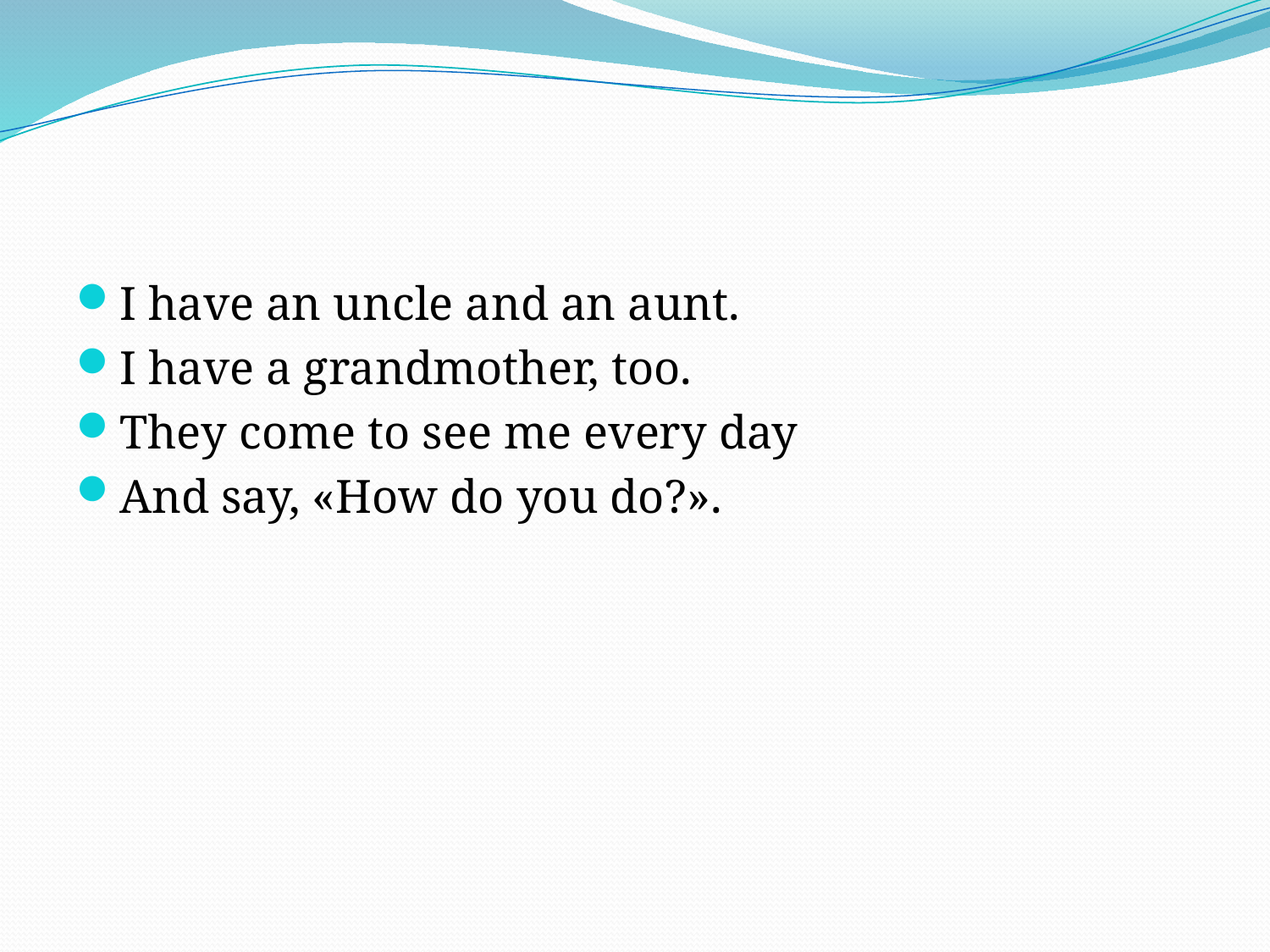

I have an uncle and an aunt.
I have a grandmother, too.
They come to see me every day
And say, «How do you do?».